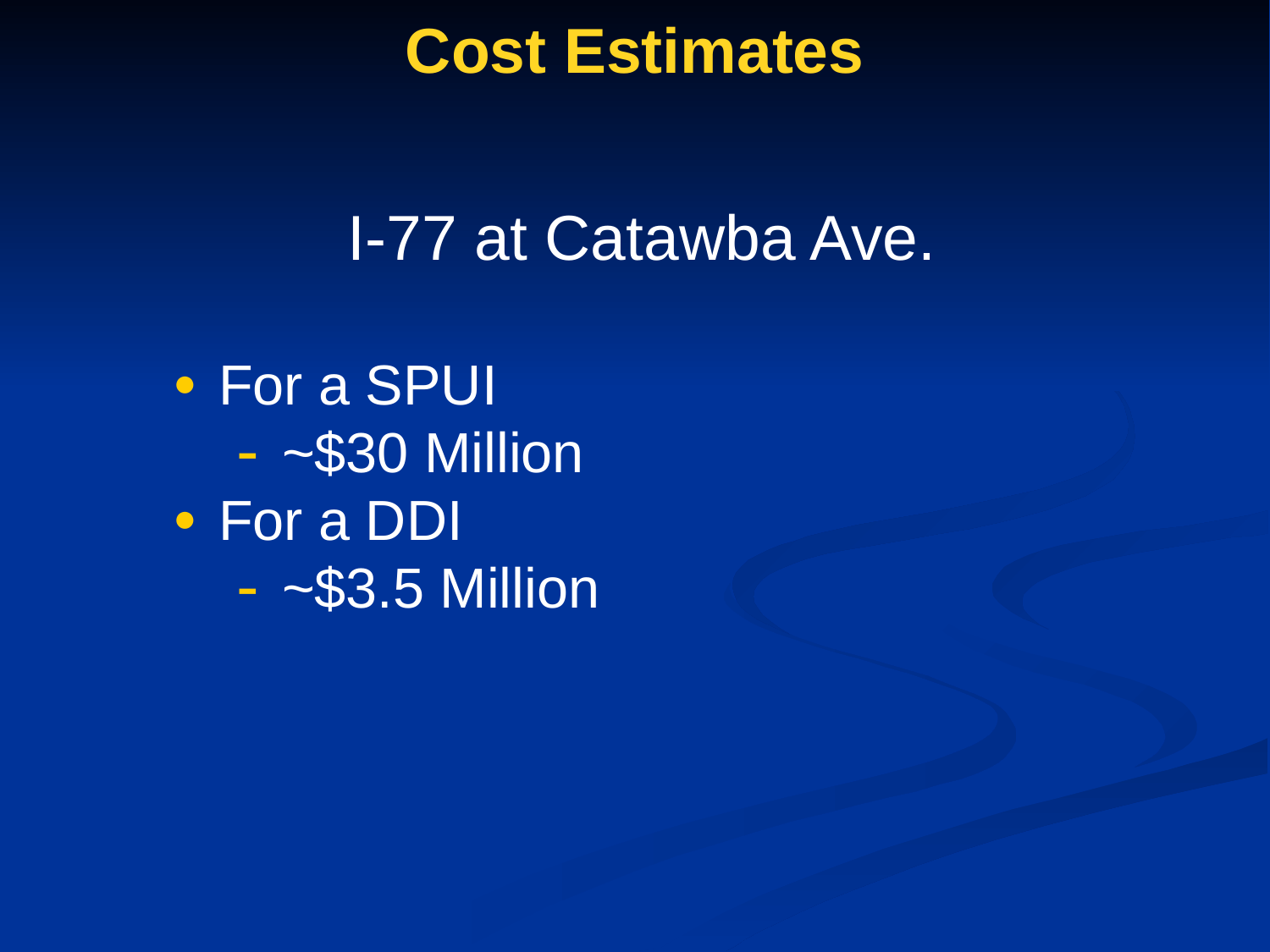

Cost Estimates
 I-77 at Catawba Ave.
 For a SPUI
 ~$30 Million
 For a DDI
 ~$3.5 Million